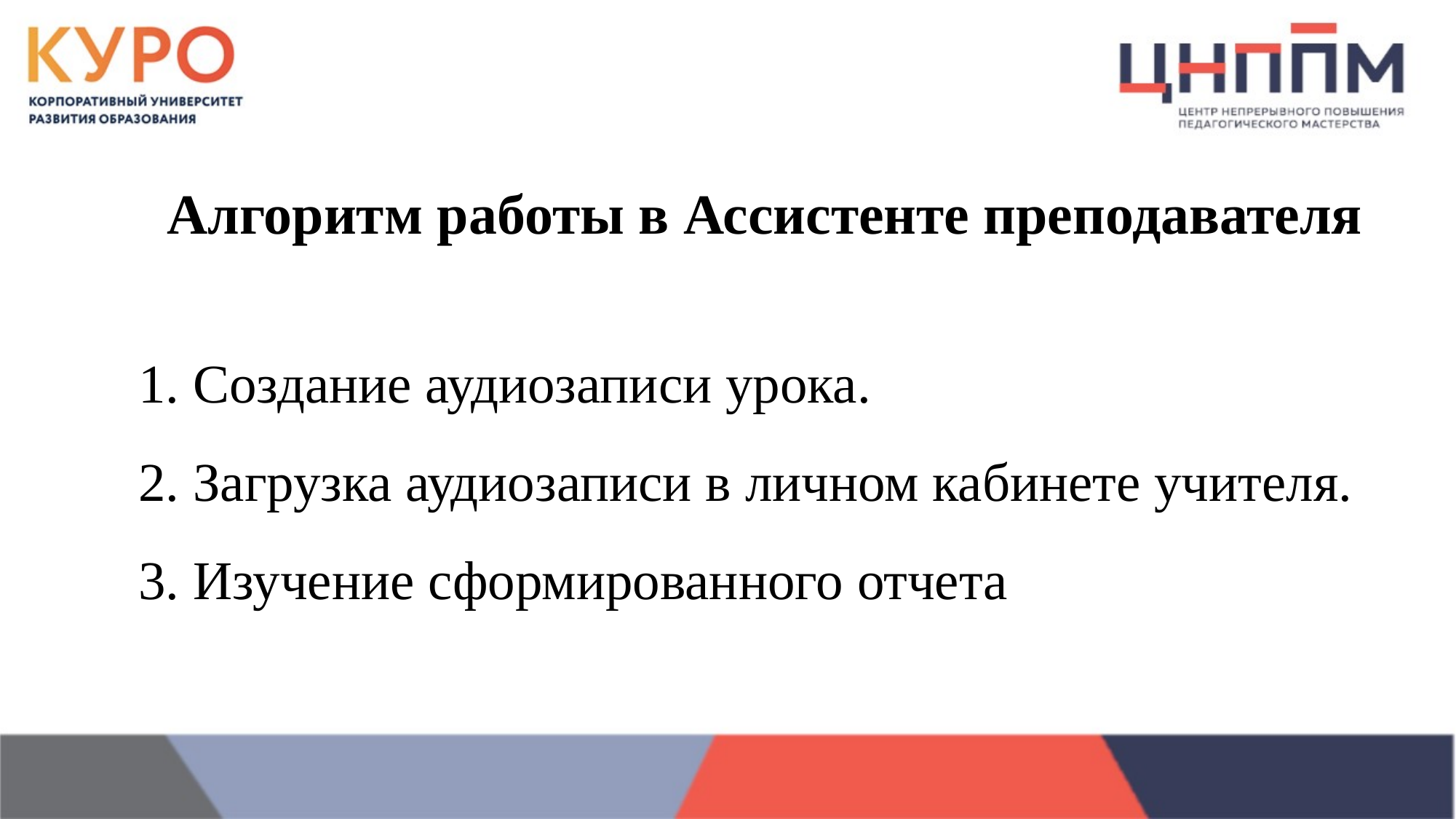

# Алгоритм работы в Ассистенте преподавателя
 Создание аудиозаписи урока.
 Загрузка аудиозаписи в личном кабинете учителя.
 Изучение сформированного отчета